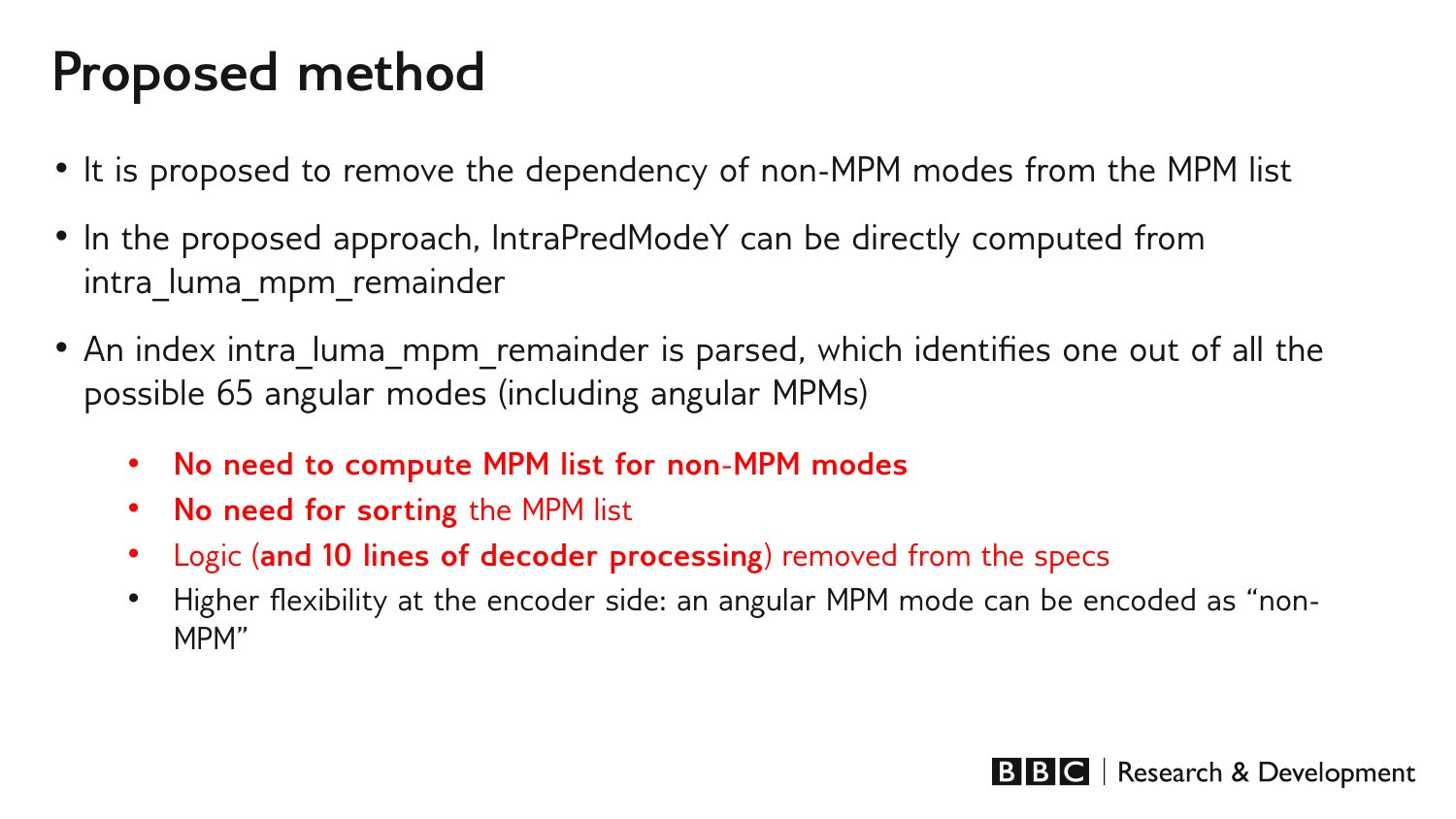

Proposed method
It is proposed to remove the dependency of non-MPM modes from the MPM list
In the proposed approach, IntraPredModeY can be directly computed from intra_luma_mpm_remainder
An index intra_luma_mpm_remainder is parsed, which identifies one out of all the possible 65 angular modes (including angular MPMs)
No need to compute MPM list for non-MPM modes
No need for sorting the MPM list
Logic (and 10 lines of decoder processing) removed from the specs
Higher flexibility at the encoder side: an angular MPM mode can be encoded as “non-MPM”